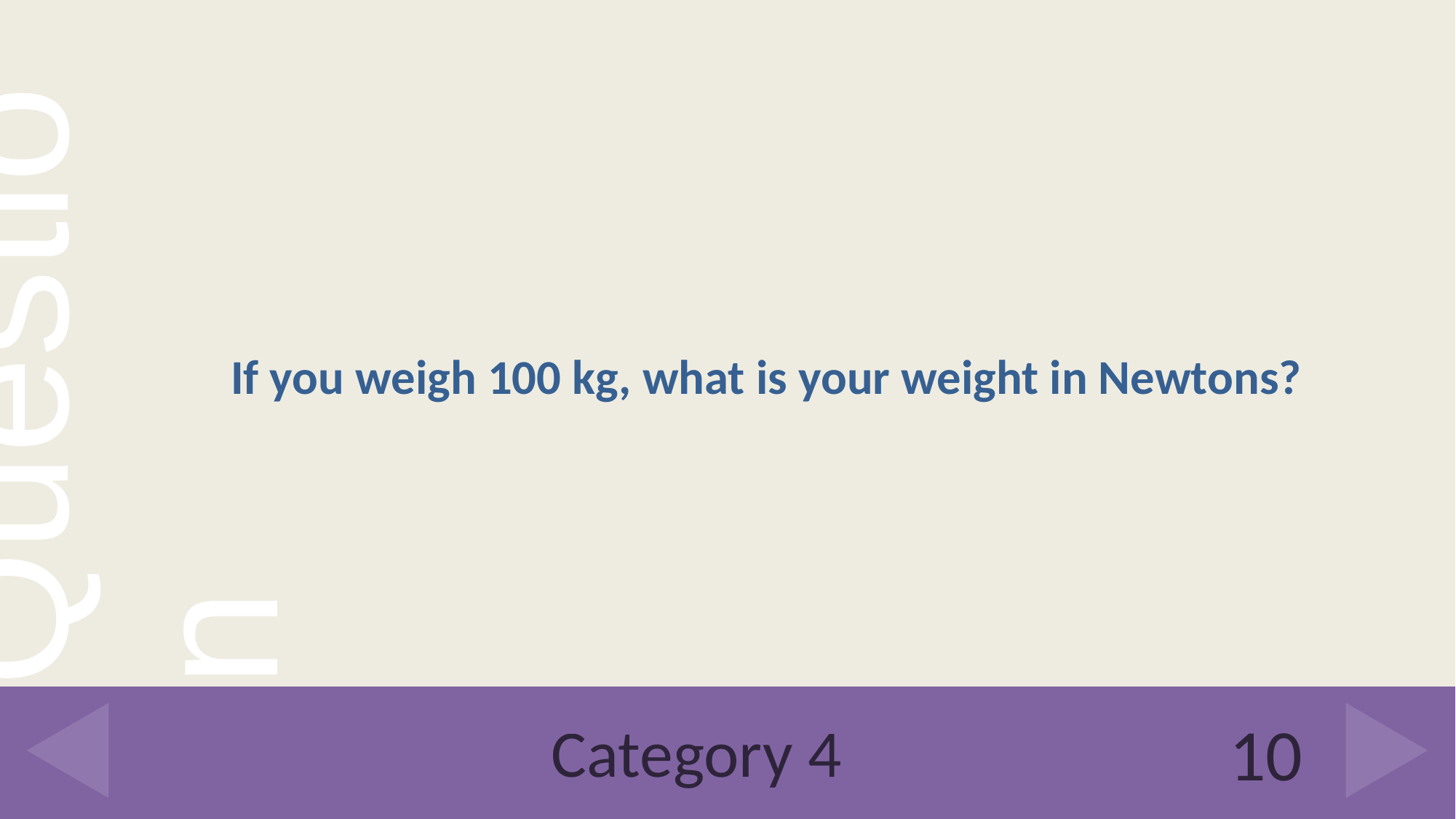

If you weigh 100 kg, what is your weight in Newtons?
# Category 4
10